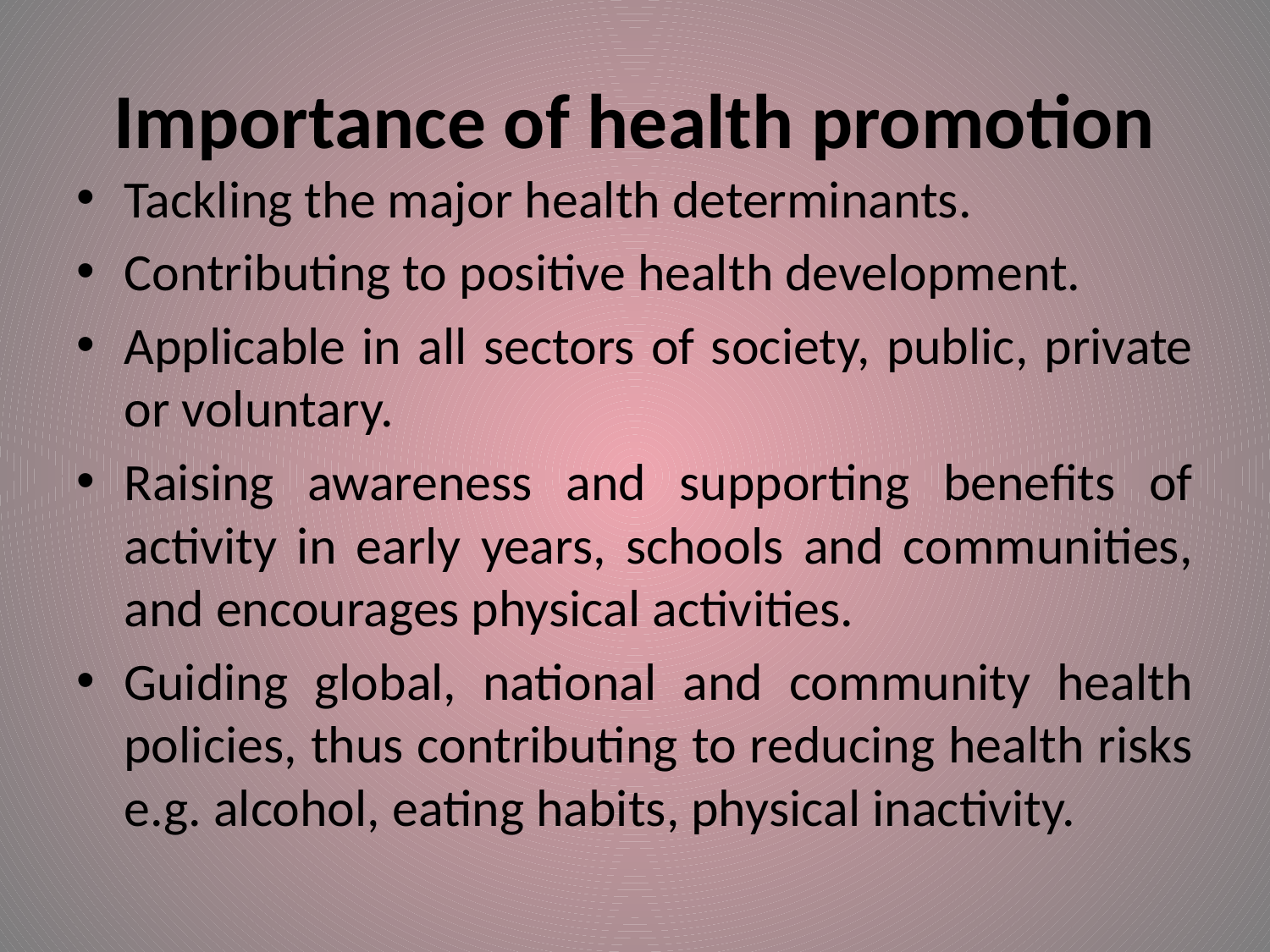

# Importance of health promotion
Tackling the major health determinants.
Contributing to positive health development.
Applicable in all sectors of society, public, private or voluntary.
Raising awareness and supporting benefits of activity in early years, schools and communities, and encourages physical activities.
Guiding global, national and community health policies, thus contributing to reducing health risks e.g. alcohol, eating habits, physical inactivity.